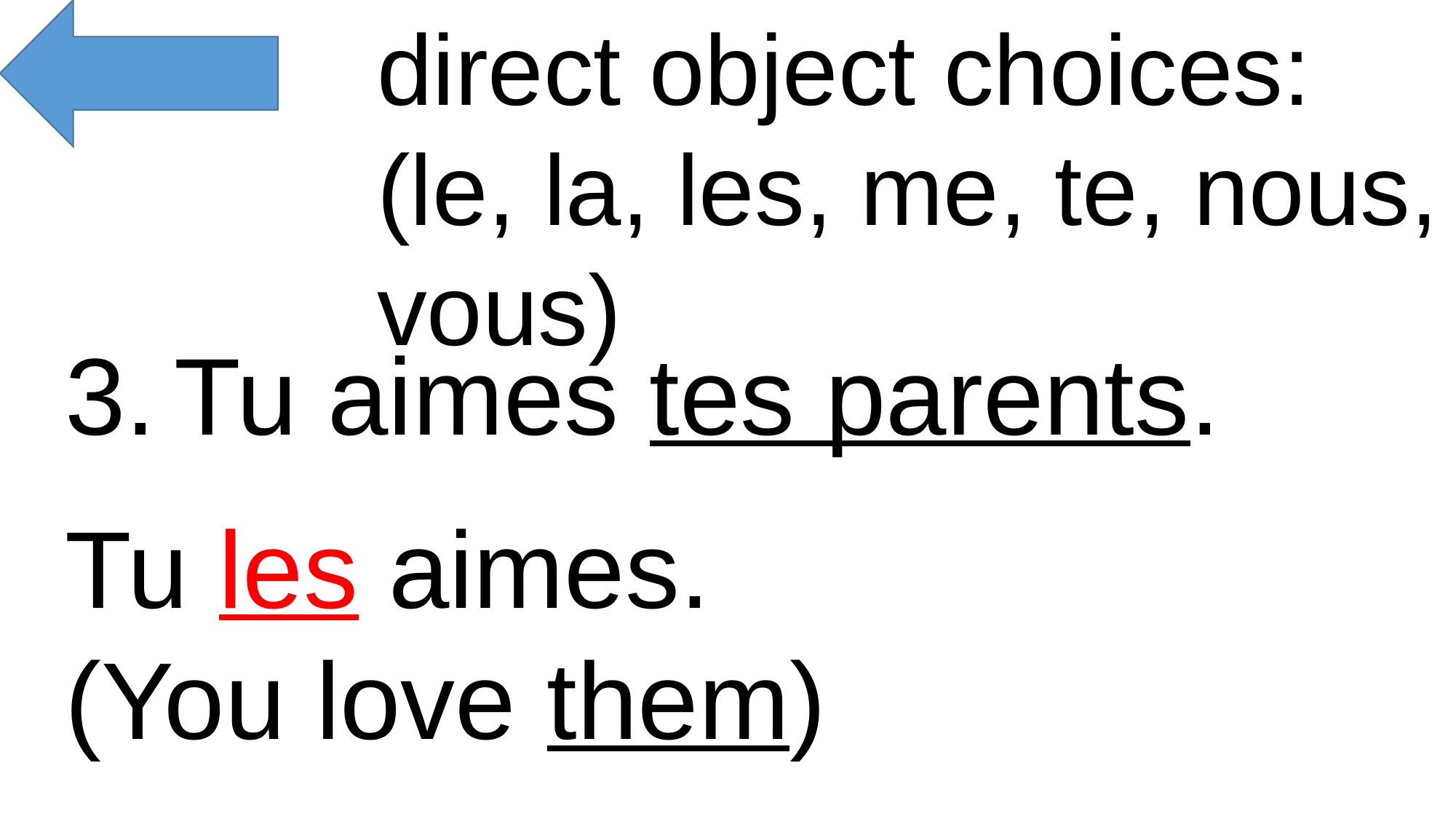

direct object choices:
(le, la, les, me, te, nous, vous)
3.	Tu aimes tes parents.
Tu les aimes.
(You love them)